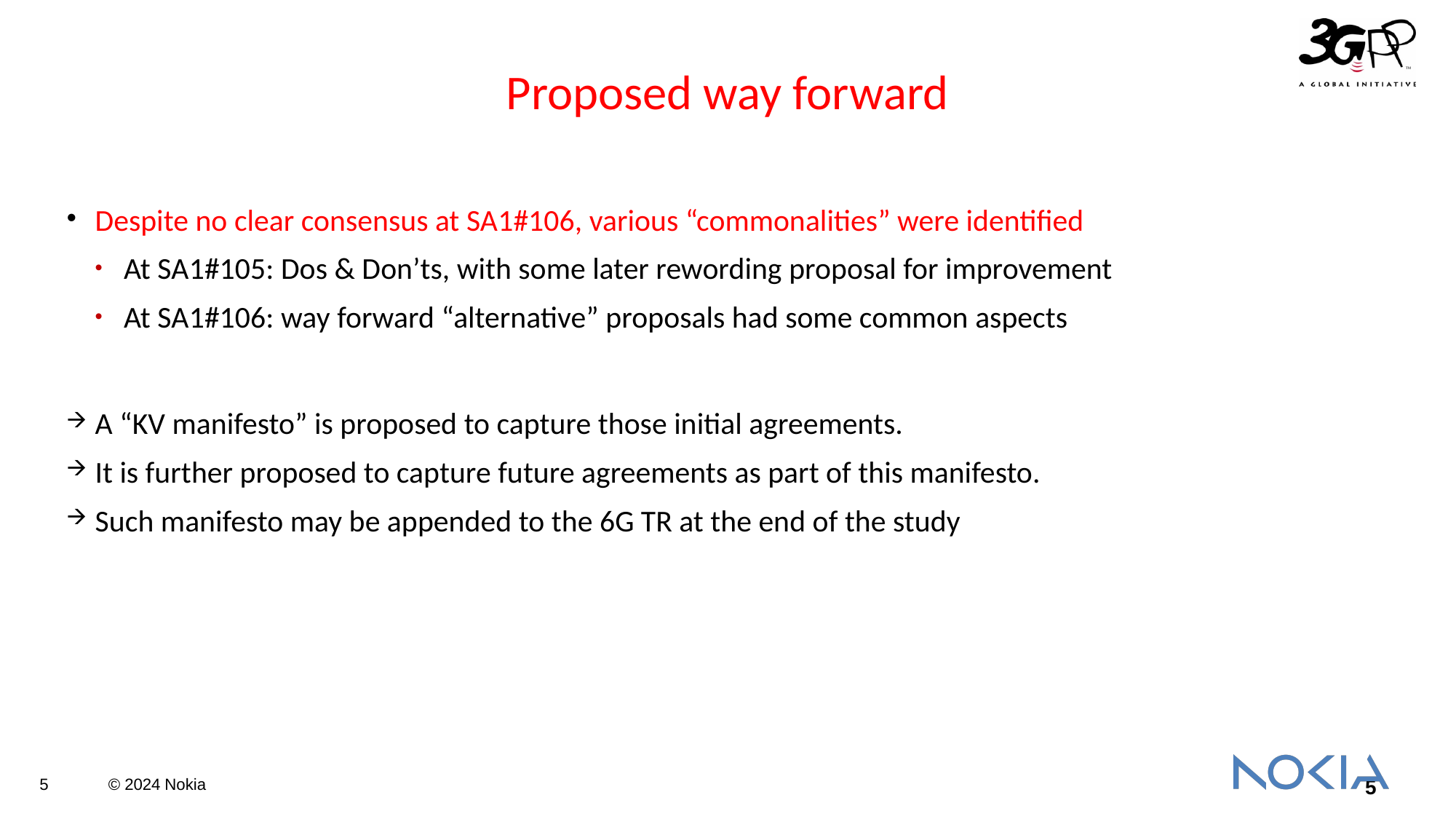

Proposed way forward
Despite no clear consensus at SA1#106, various “commonalities” were identified
At SA1#105: Dos & Don’ts, with some later rewording proposal for improvement
At SA1#106: way forward “alternative” proposals had some common aspects

A “KV manifesto” is proposed to capture those initial agreements.
It is further proposed to capture future agreements as part of this manifesto.
Such manifesto may be appended to the 6G TR at the end of the study